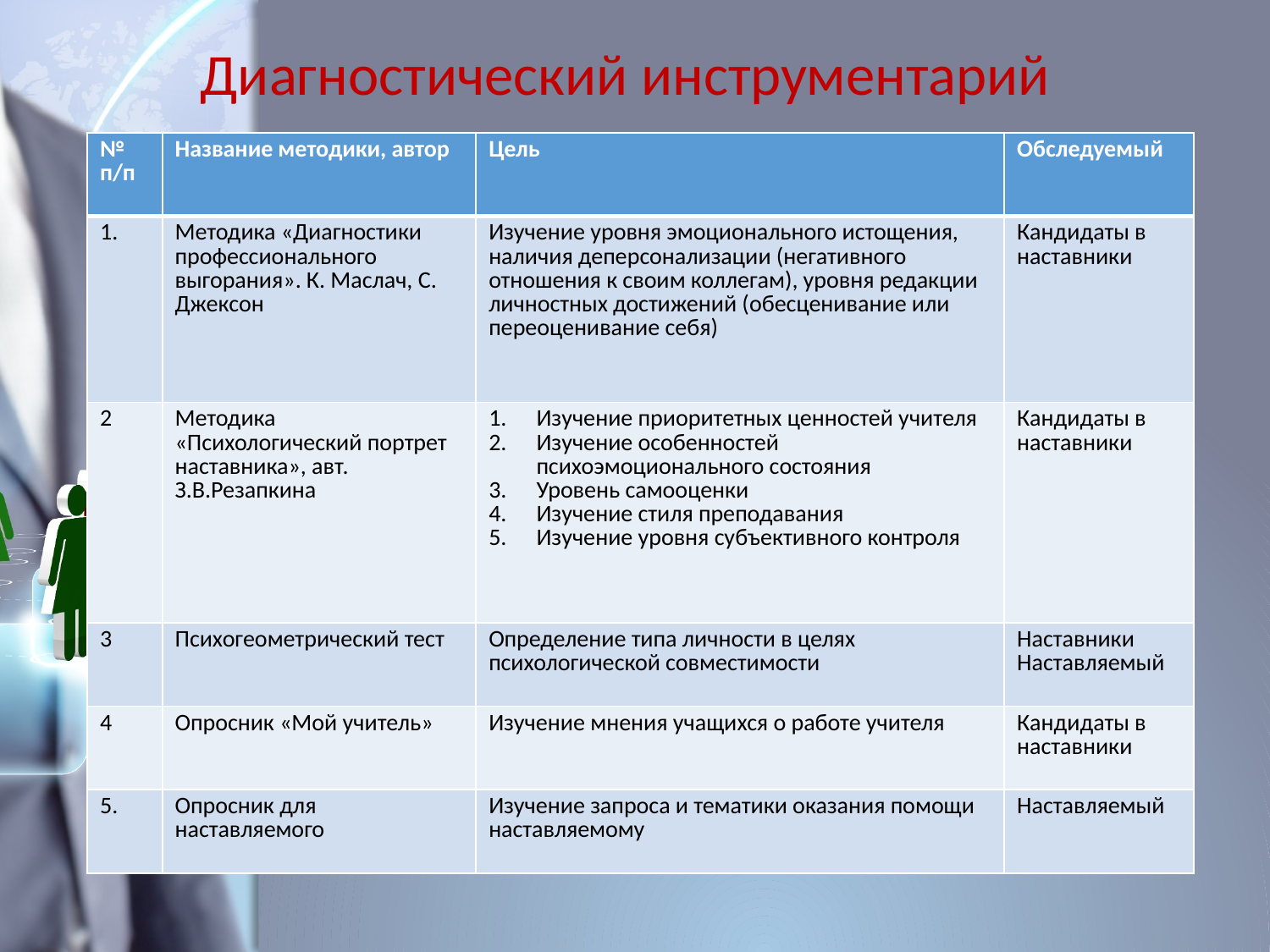

# Диагностический инструментарий
| № п/п | Название методики, автор | Цель | Обследуемый |
| --- | --- | --- | --- |
| 1. | Методика «Диагностики профессионального выгорания». К. Маслач, С. Джексон | Изучение уровня эмоционального истощения, наличия деперсонализации (негативного отношения к своим коллегам), уровня редакции личностных достижений (обесценивание или переоценивание себя) | Кандидаты в наставники |
| 2 | Методика «Психологический портрет наставника», авт. З.В.Резапкина | Изучение приоритетных ценностей учителя Изучение особенностей психоэмоционального состояния Уровень самооценки Изучение стиля преподавания Изучение уровня субъективного контроля | Кандидаты в наставники |
| 3 | Психогеометрический тест | Определение типа личности в целях психологической совместимости | Наставники Наставляемый |
| 4 | Опросник «Мой учитель» | Изучение мнения учащихся о работе учителя | Кандидаты в наставники |
| 5. | Опросник для наставляемого | Изучение запроса и тематики оказания помощи наставляемому | Наставляемый |